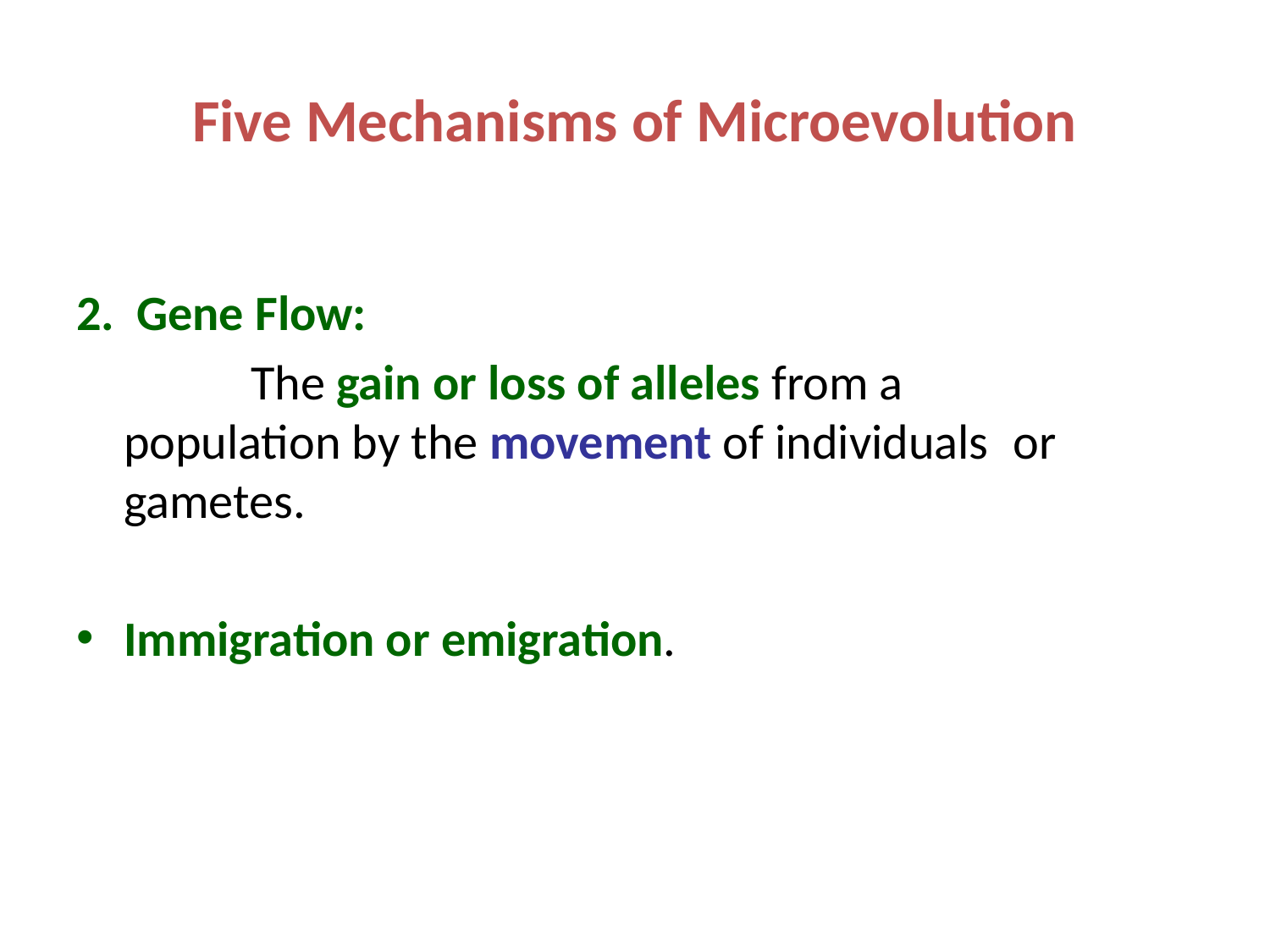

# Five Mechanisms of Microevolution
2.  Gene Flow:
		The gain or loss of alleles from a 		population by the movement of individuals 	or gametes.

Immigration or emigration.